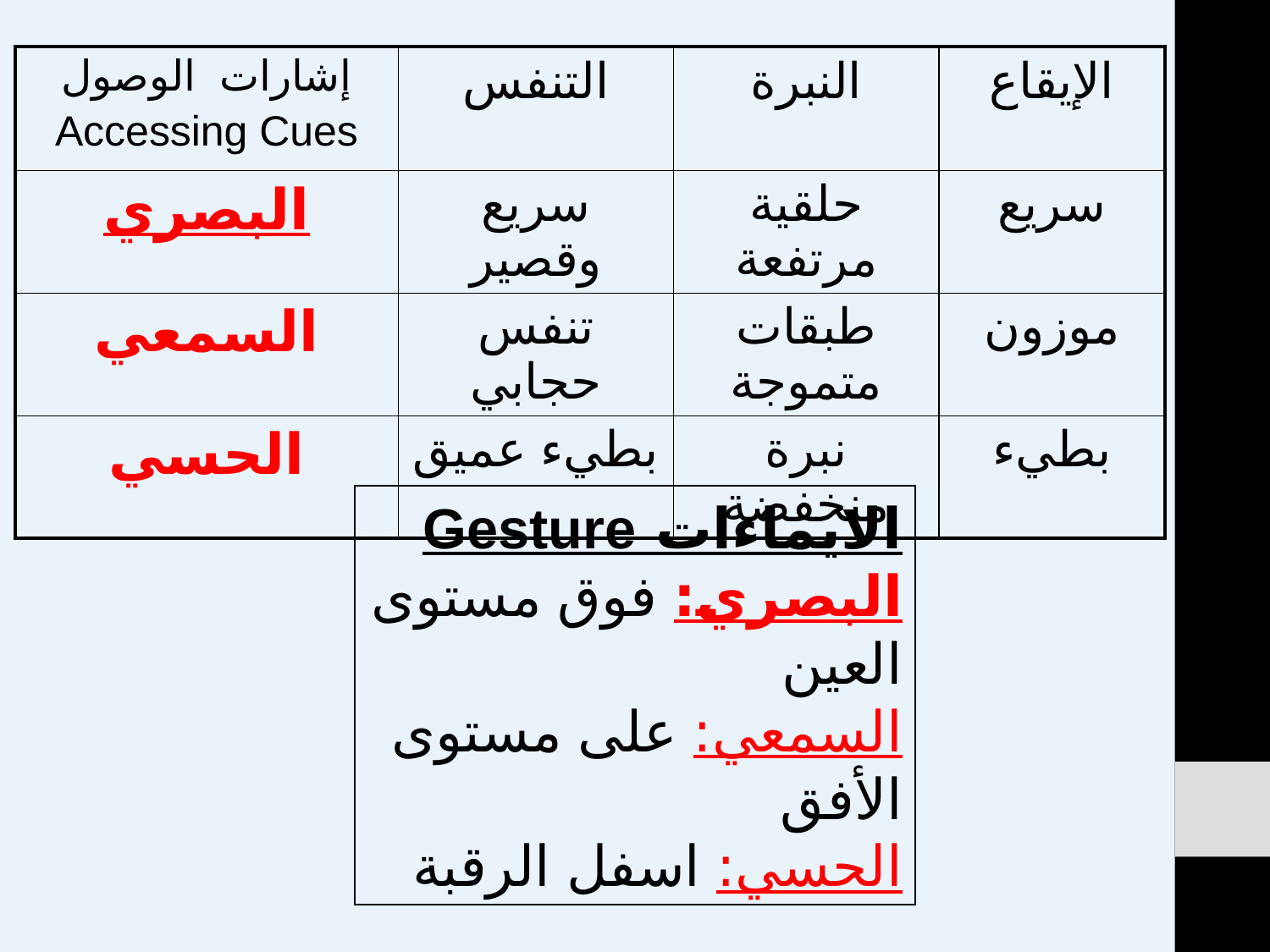

| إشارات الوصول Accessing Cues | التنفس | النبرة | الإيقاع |
| --- | --- | --- | --- |
| البصري | سريع وقصير | حلقية مرتفعة | سريع |
| السمعي | تنفس حجابي | طبقات متموجة | موزون |
| الحسي | بطيء عميق | نبرة منخفضة | بطيء |
الايماءات Gesture
البصري: فوق مستوى العين
السمعي: على مستوى الأفق
الحسي: اسفل الرقبة